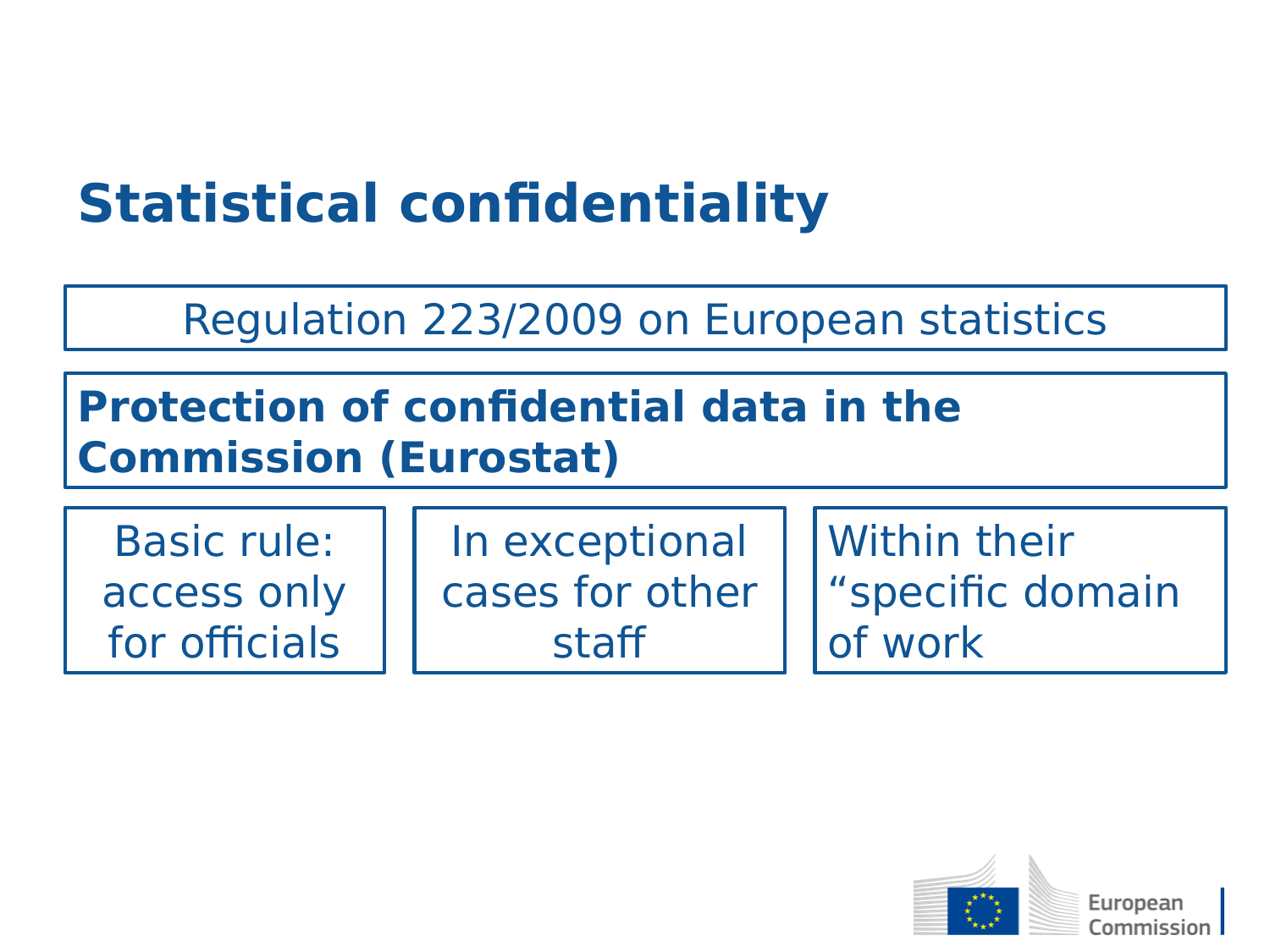

# Statistical confidentiality
Regulation 223/2009 on European statistics
Protection of confidential data in the Commission (Eurostat)
Basic rule: access only for officials
Within their “specific domain of work
In exceptional cases for other staff